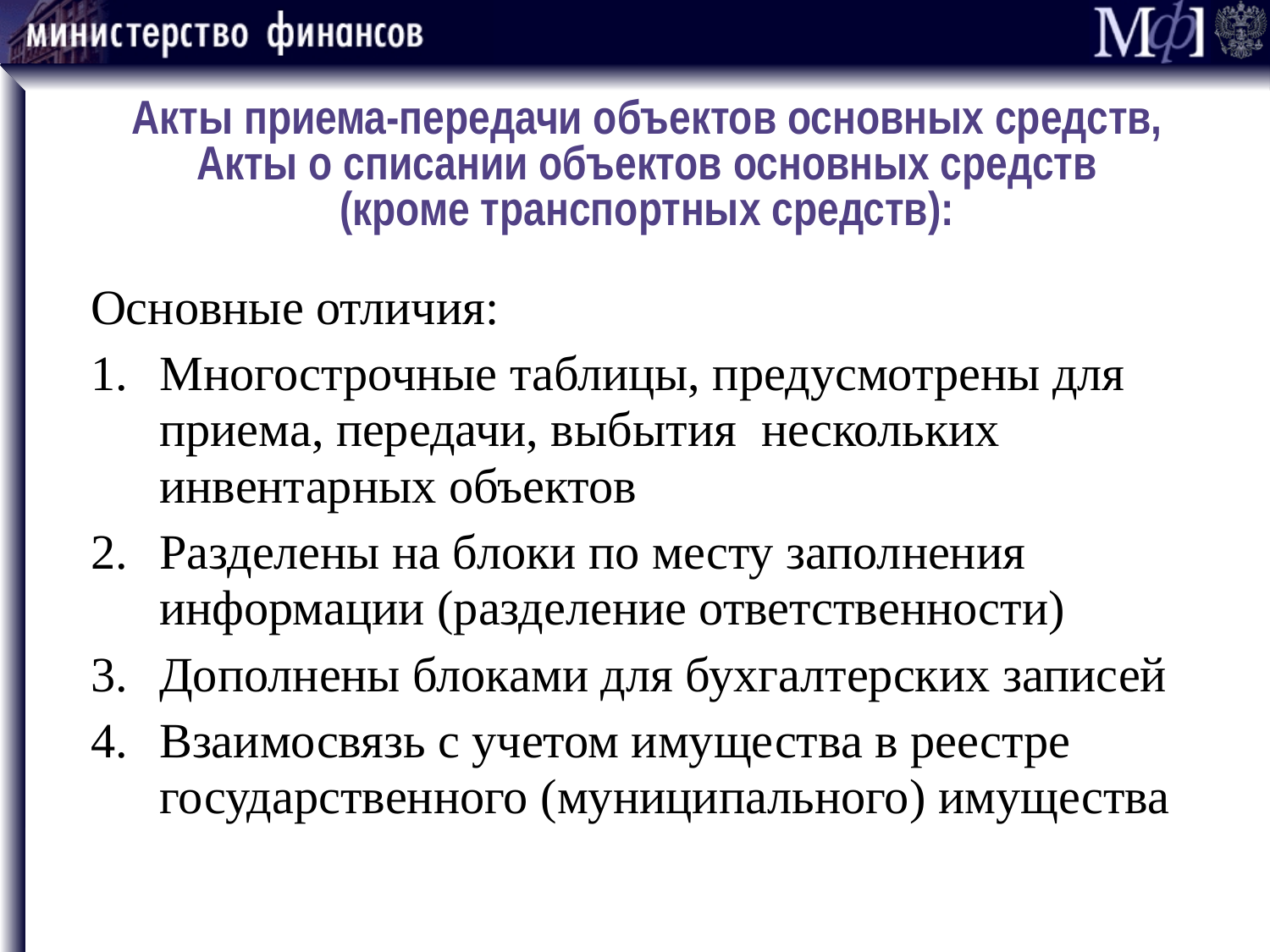

# Акты приема-передачи объектов основных средств, Акты о списании объектов основных средств (кроме транспортных средств):
Основные отличия:
Многострочные таблицы, предусмотрены для приема, передачи, выбытия  нескольких инвентарных объектов
Разделены на блоки по месту заполнения информации (разделение ответственности)
Дополнены блоками для бухгалтерских записей
Взаимосвязь с учетом имущества в реестре государственного (муниципального) имущества